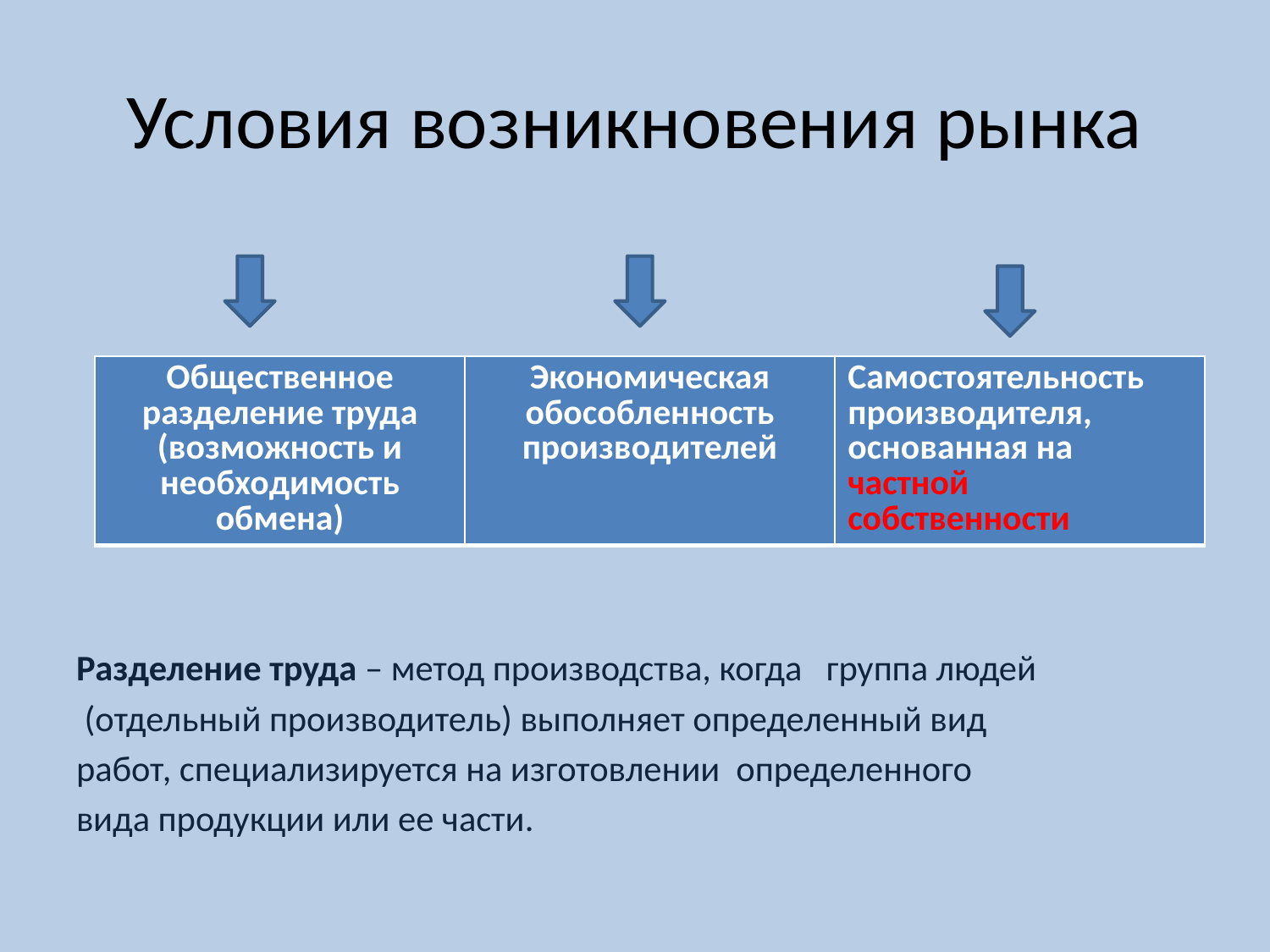

# Условия возникновения рынка

Разделение труда – метод производства, когда   группа людей
 (отдельный производитель) выполняет определенный вид
работ, специализируется на изготовлении  определенного
вида продукции или ее части.

| Общественное разделение труда (возможность и необходимость обмена) | Экономическая обособленность производителей | Самостоятельность производителя, основанная на частной собственности |
| --- | --- | --- |